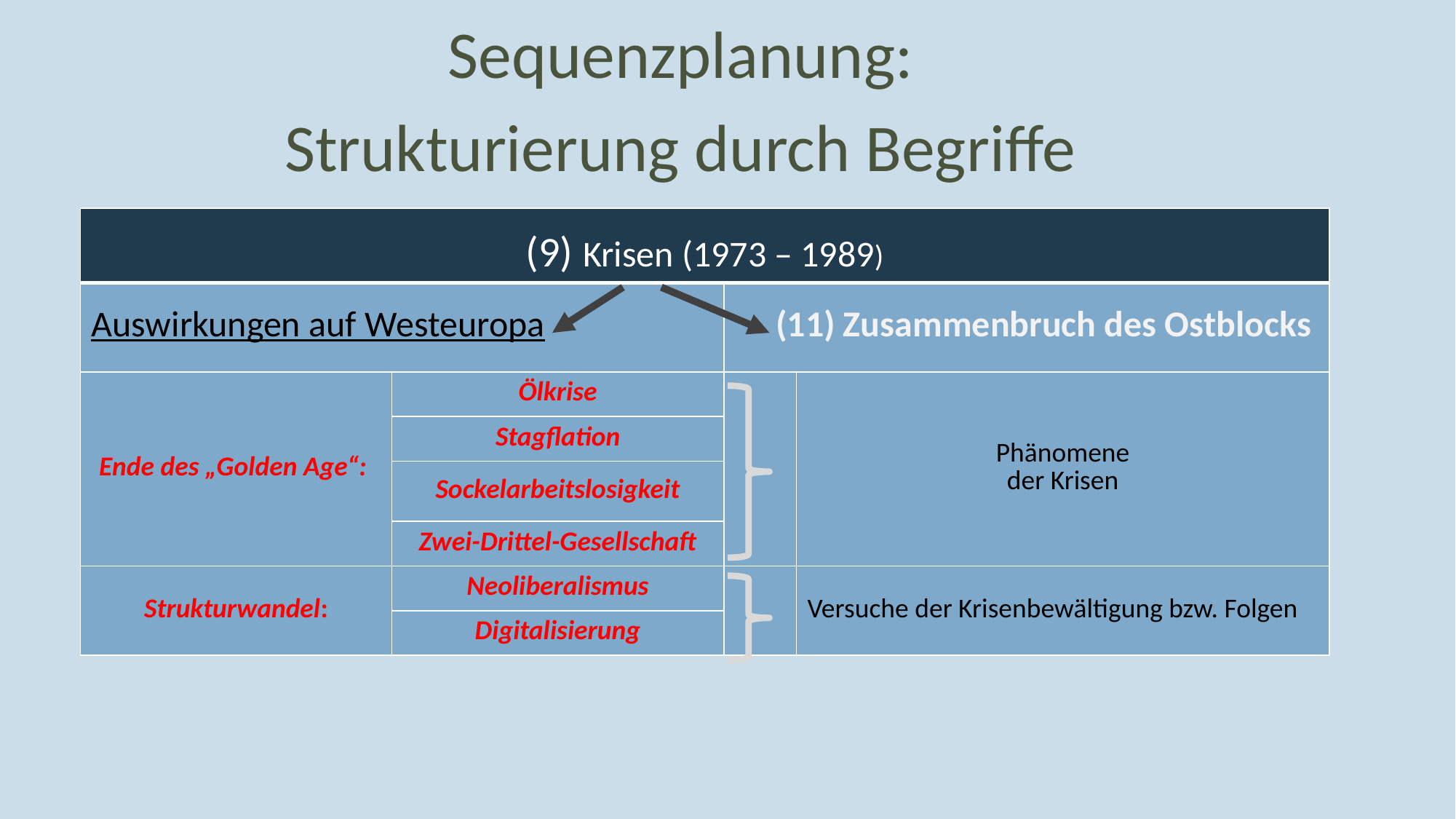

Sequenzplanung:
Strukturierung durch Begriffe

| (9) Krisen (1973 – 1989) |  |  |  |
| --- | --- | --- | --- |
| Auswirkungen auf Westeuropa |  | (11) Zusammenbruch des Ostblocks |  |
| Ende des „Golden Age“: | Ölkrise |  | Phänomene der Krisen |
|  | Stagflation |  | Phänomene der Krisen |
|  | Sockelarbeitslosigkeit |  |  |
|  | Zwei-Drittel-Gesellschaft |  |  |
| Strukturwandel: | Neoliberalismus |  | Versuche der Krisenbewältigung bzw. Folgen |
| Strukturwandel: | Digitalisierung |  |  |